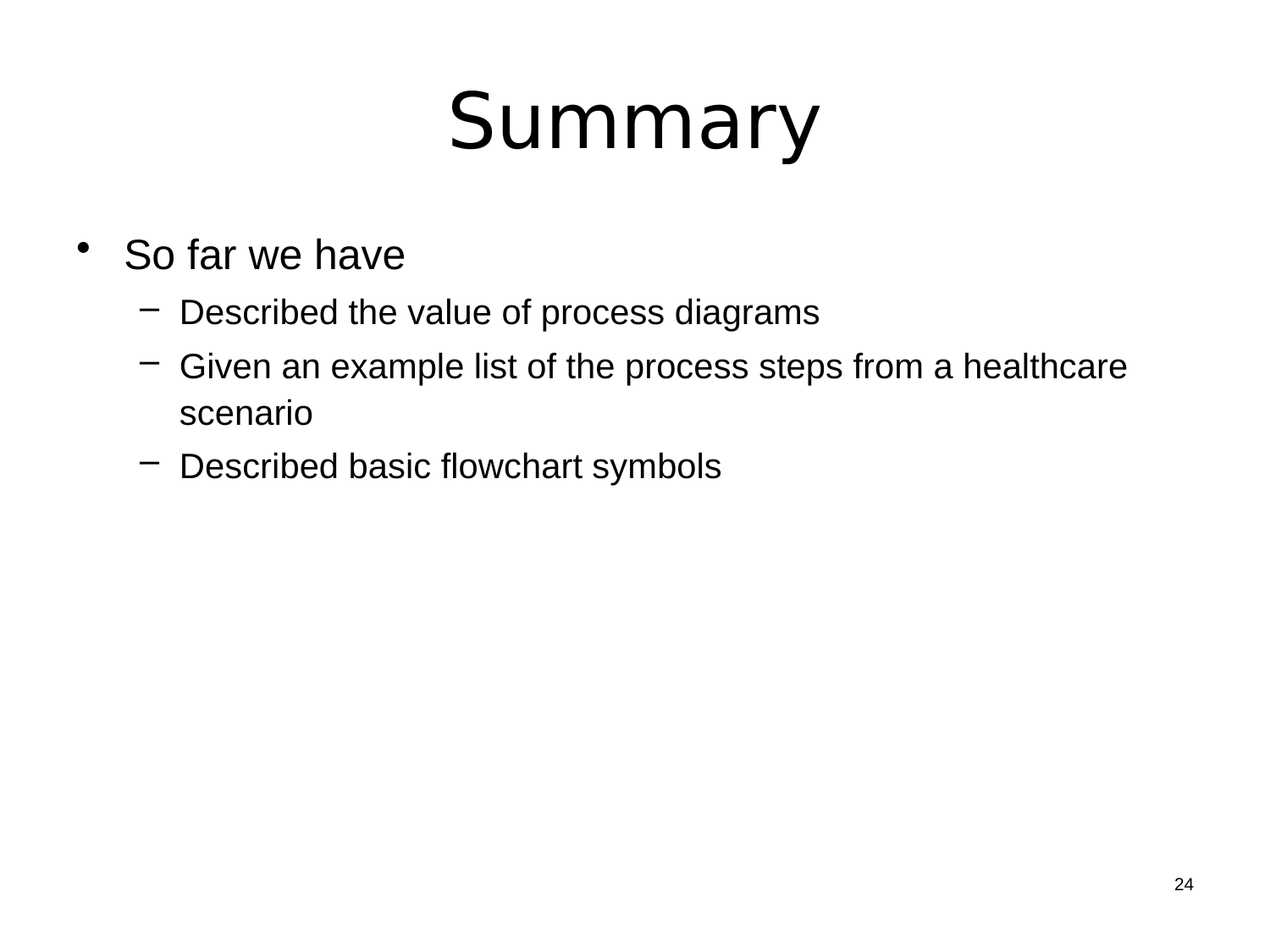

# Summary
So far we have
Described the value of process diagrams
Given an example list of the process steps from a healthcare scenario
Described basic flowchart symbols

24